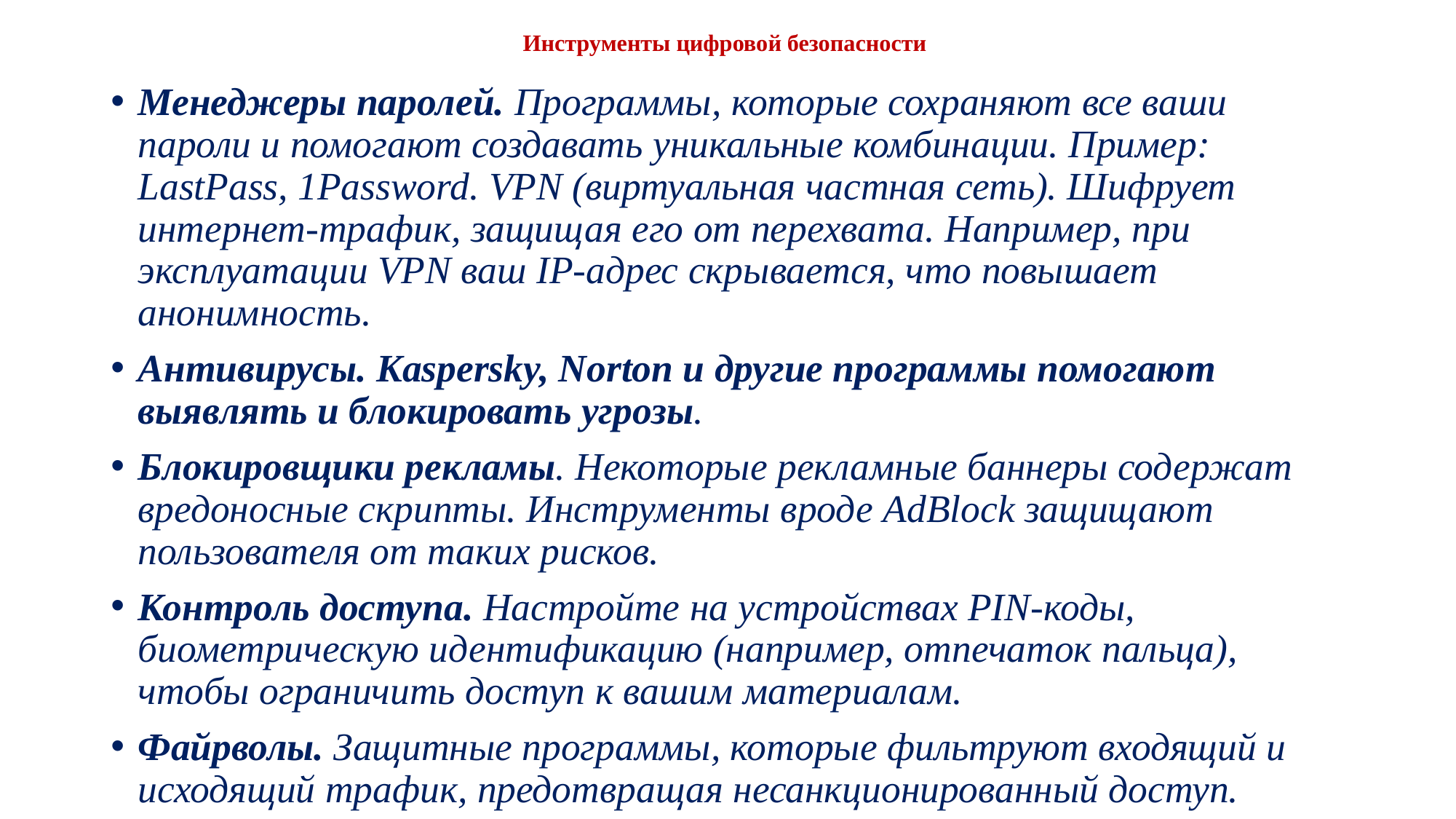

# Инструменты цифровой безопасности
Менеджеры паролей. Программы, которые сохраняют все ваши пароли и помогают создавать уникальные комбинации. Пример: LastPass, 1Password. VPN (виртуальная частная сеть). Шифрует интернет-трафик, защищая его от перехвата. Например, при эксплуатации VPN ваш IP-адрес скрывается, что повышает анонимность.
Антивирусы. Kaspersky, Norton и другие программы помогают выявлять и блокировать угрозы.
Блокировщики рекламы. Некоторые рекламные баннеры содержат вредоносные скрипты. Инструменты вроде AdBlock защищают пользователя от таких рисков.
Контроль доступа. Настройте на устройствах PIN-коды, биометрическую идентификацию (например, отпечаток пальца), чтобы ограничить доступ к вашим материалам.
Файрволы. Защитные программы, которые фильтруют входящий и исходящий трафик, предотвращая несанкционированный доступ.